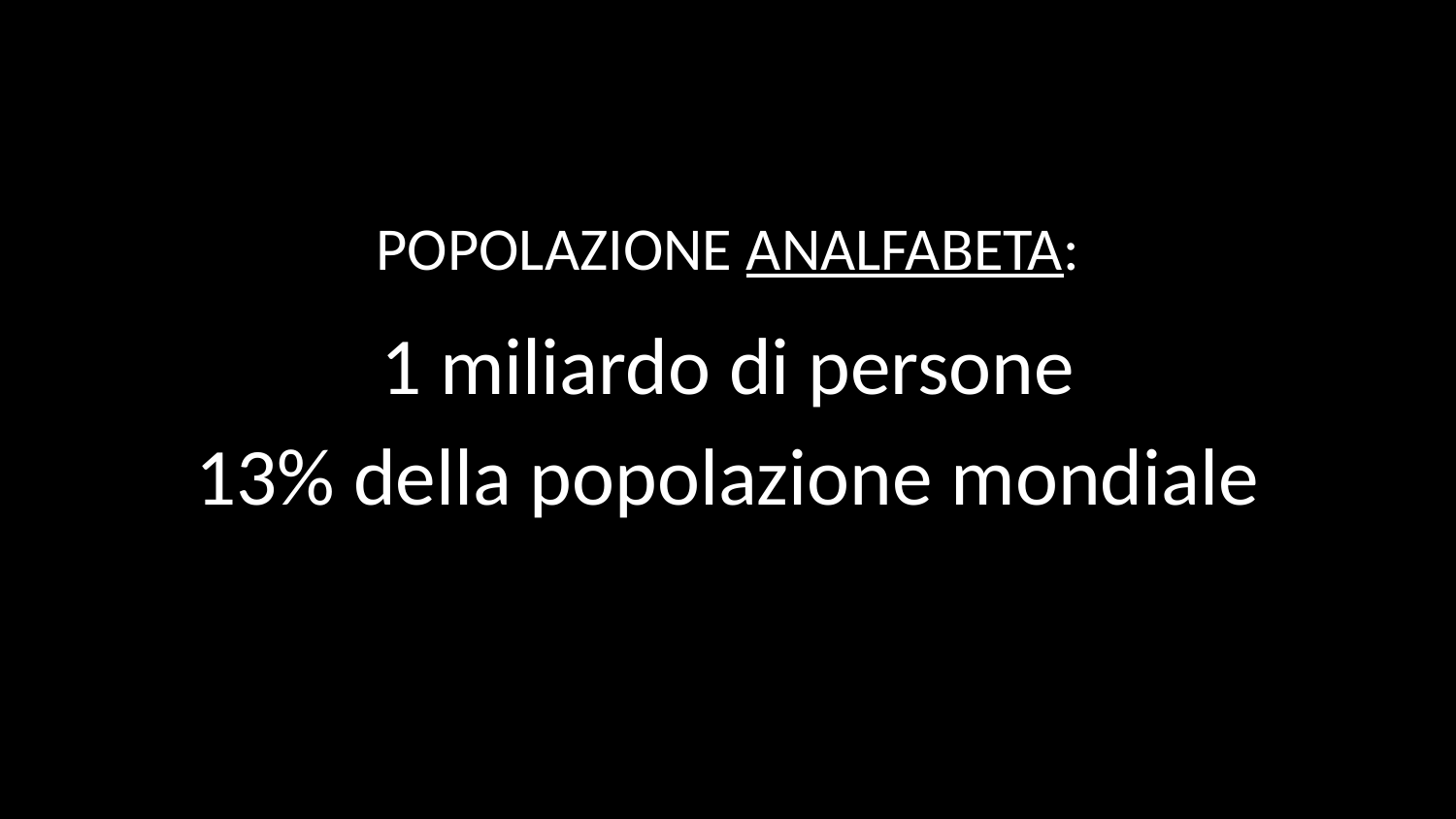

POPOLAZIONE ANALFABETA:
1 miliardo di persone
13% della popolazione mondiale